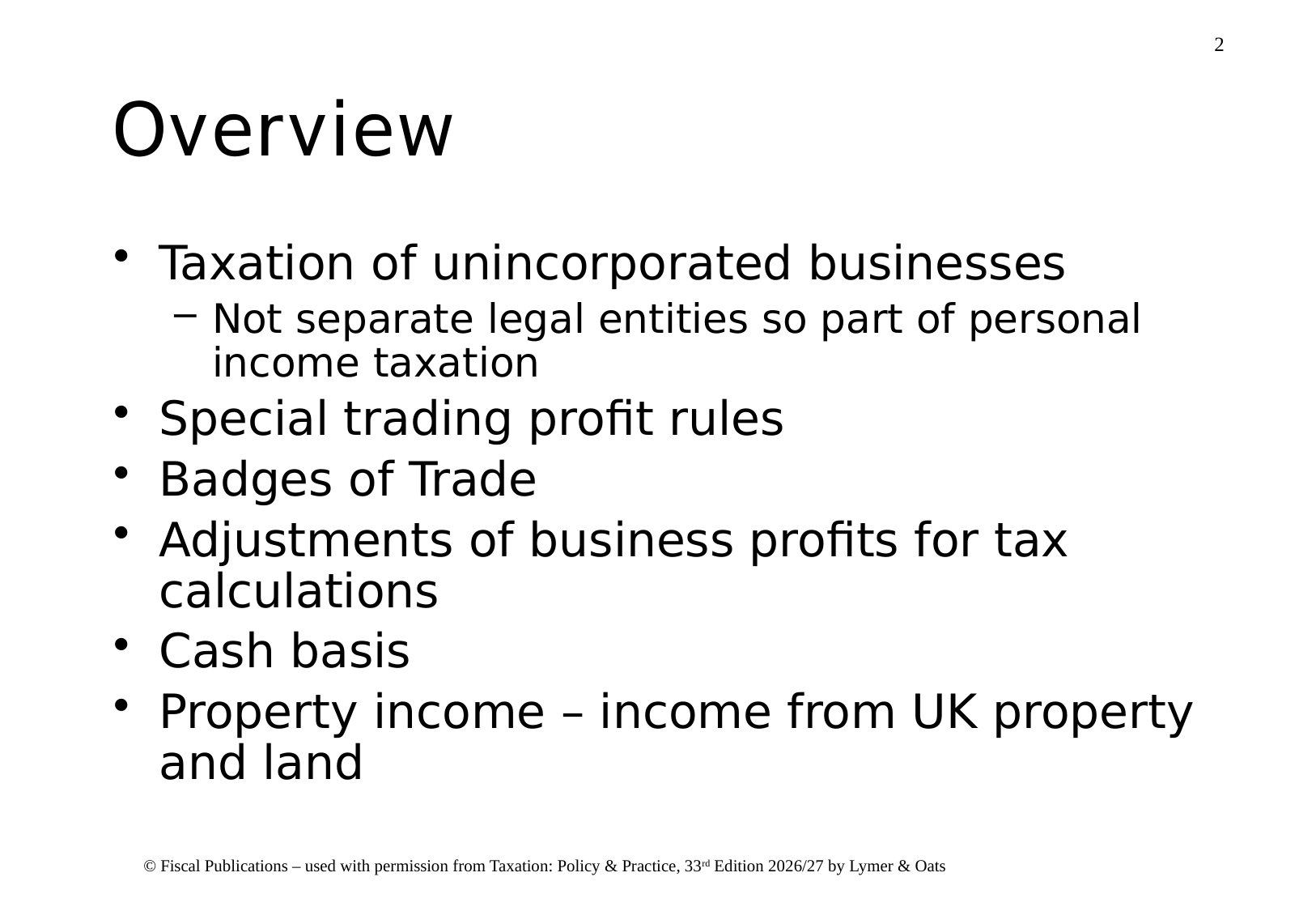

# Overview
Taxation of unincorporated businesses
Not separate legal entities so part of personal income taxation
Special trading profit rules
Badges of Trade
Adjustments of business profits for tax calculations
Cash basis
Property income – income from UK property and land